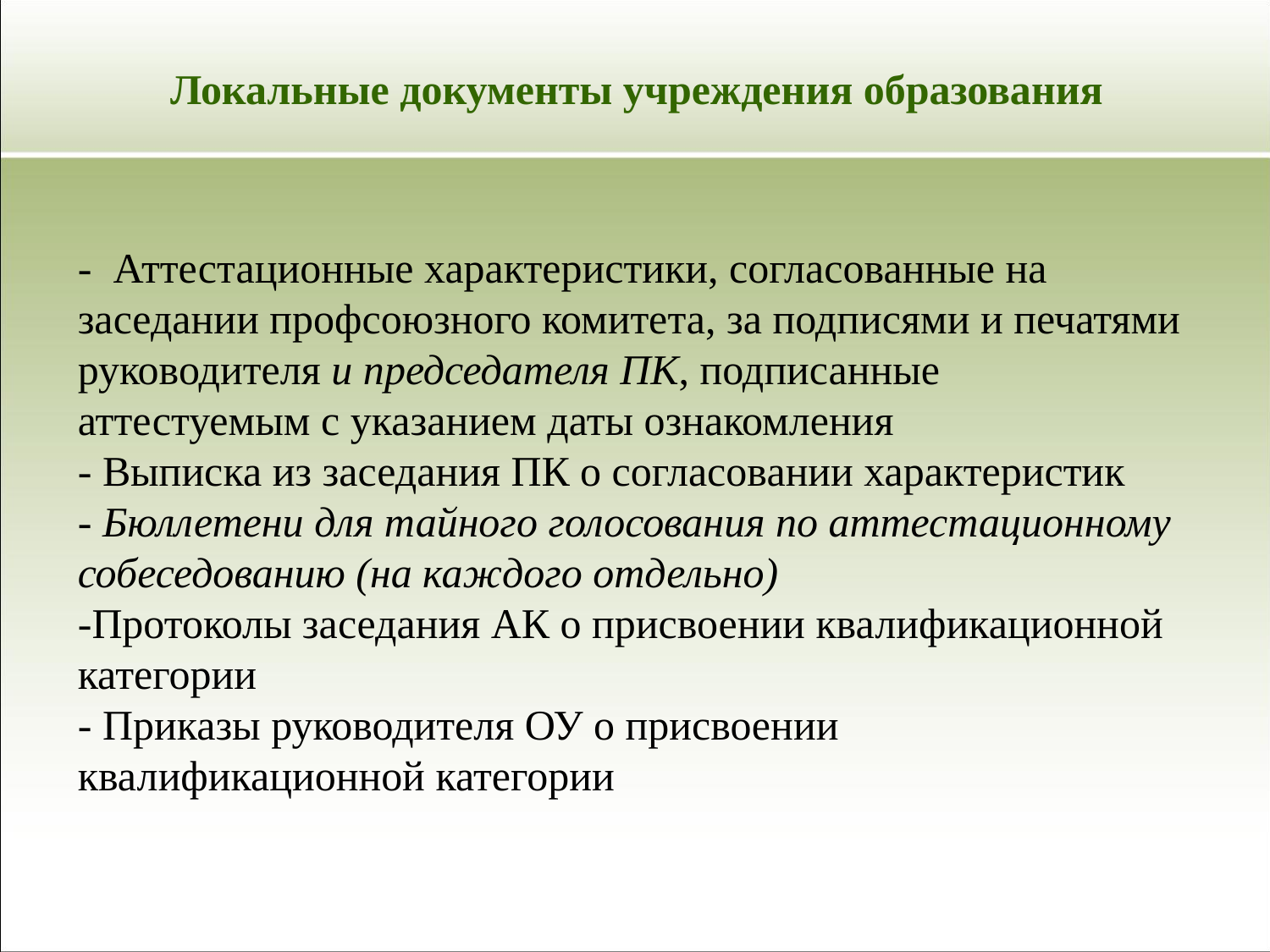

Локальные документы учреждения образования
# -  Аттестационные характеристики, согласованные на заседании профсоюзного комитета, за подписями и печатями руководителя и председателя ПК, подписанные аттестуемым с указанием даты ознакомления - Выписка из заседания ПК о согласовании характеристик - Бюллетени для тайного голосования по аттестационному собеседованию (на каждого отдельно) -Протоколы заседания АК о присвоении квалификационной категории - Приказы руководителя ОУ о присвоении квалификационной категории